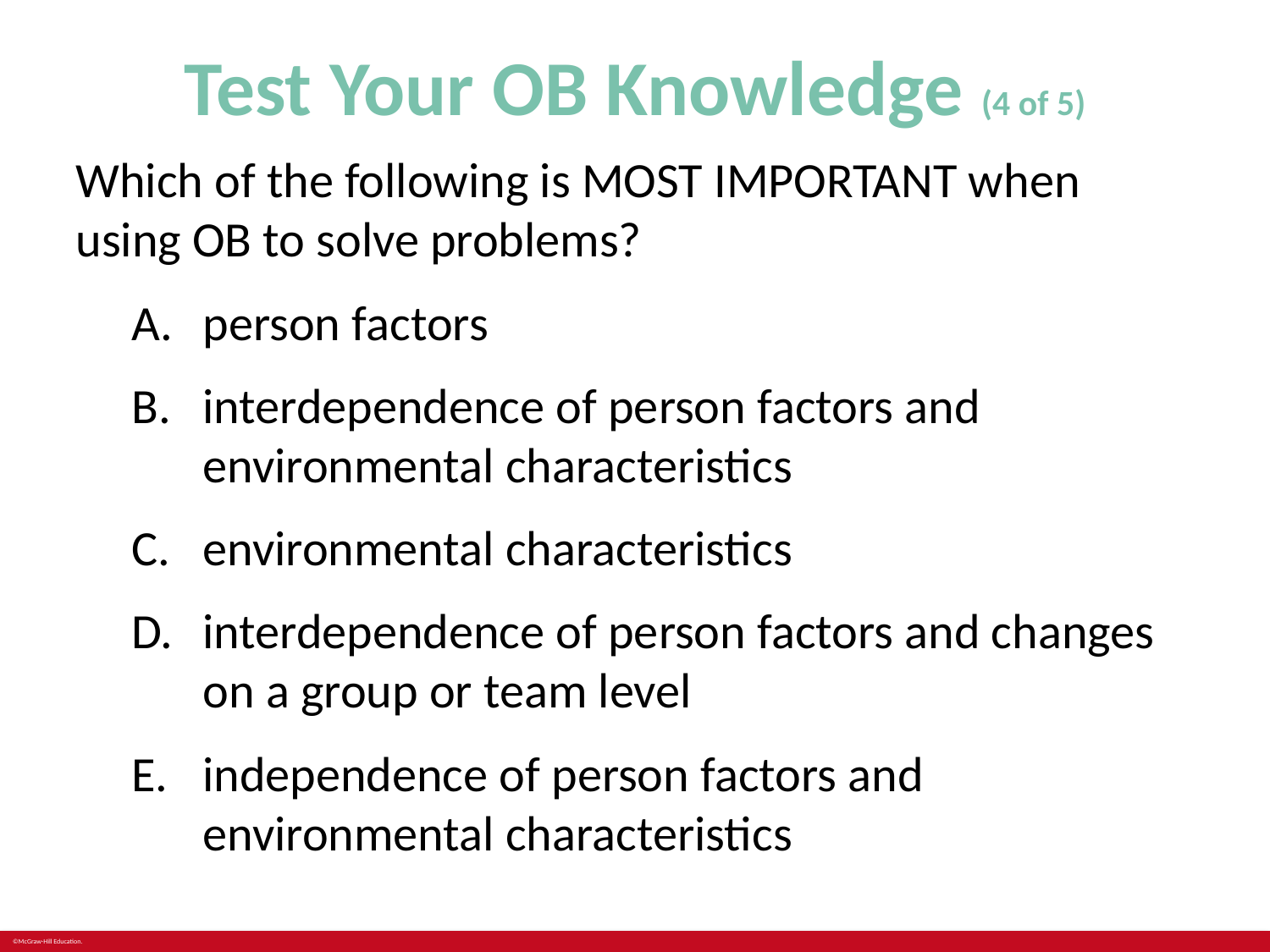

# Test Your OB Knowledge (4 of 5)
Which of the following is MOST IMPORTANT when using OB to solve problems?
person factors
interdependence of person factors and environmental characteristics
environmental characteristics
interdependence of person factors and changes on a group or team level
independence of person factors and environmental characteristics